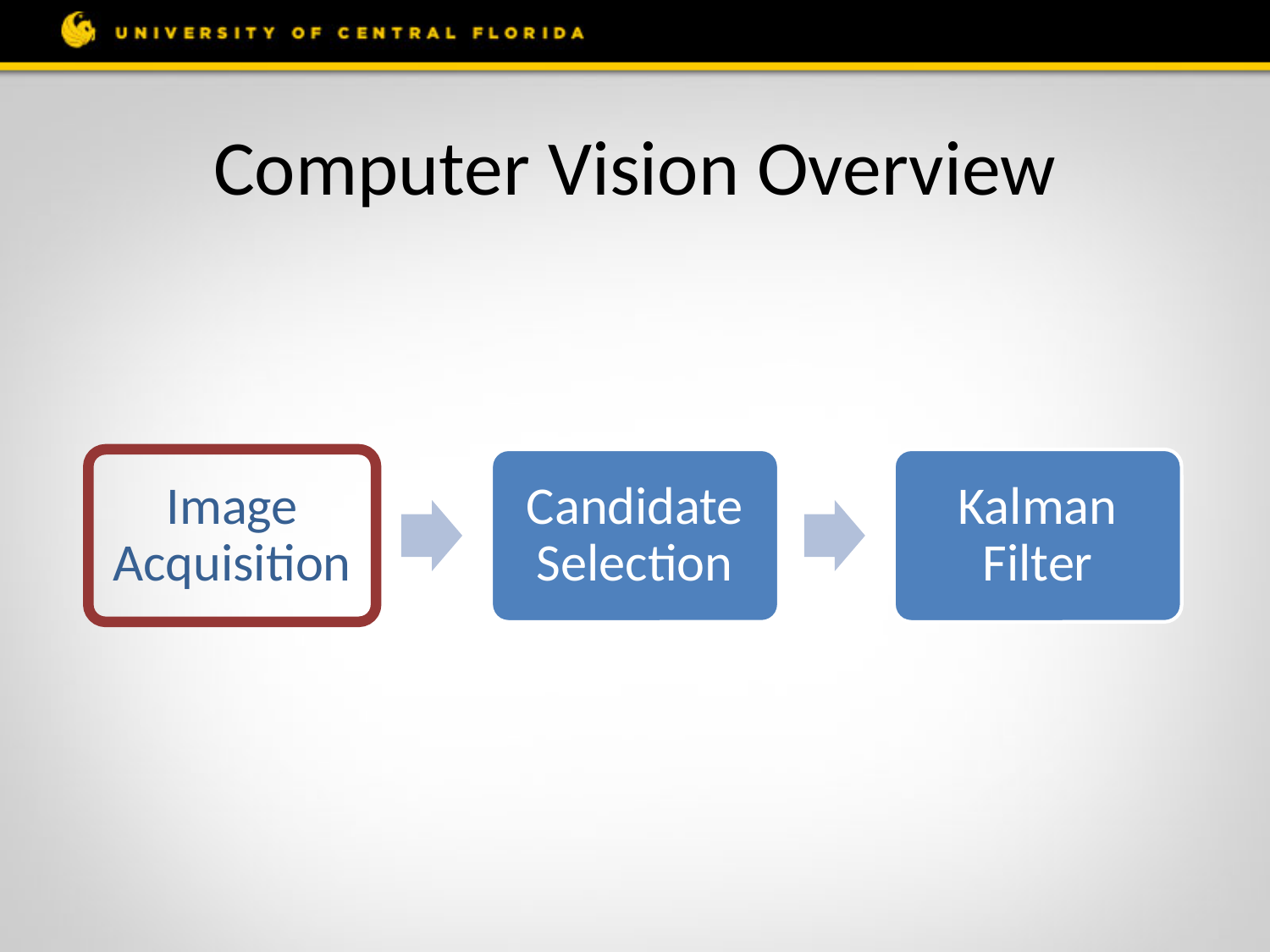

# Computer Vision Overview
Image Acquisition

Candidate Selection

Kalman Filter